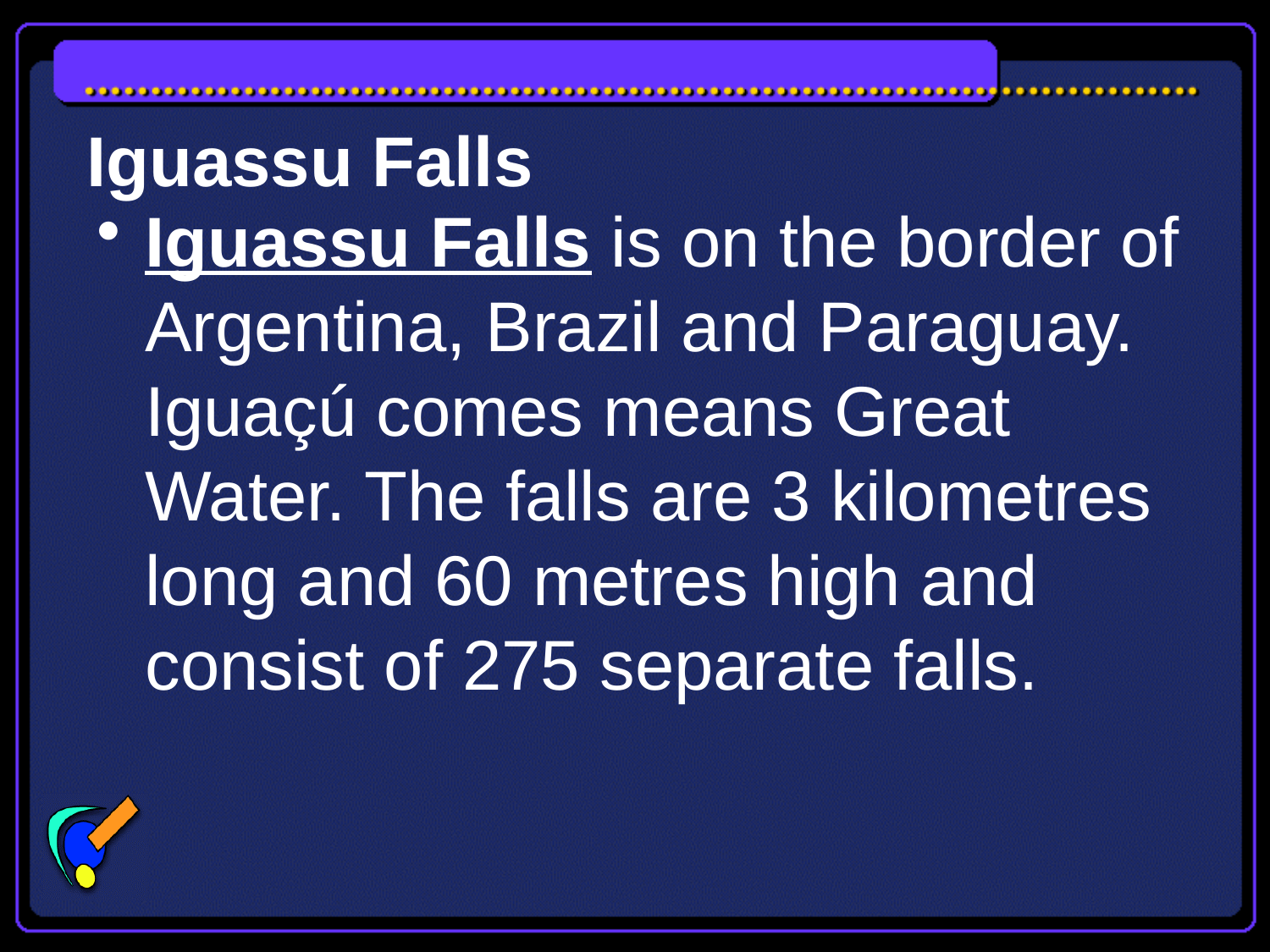

# Iguassu Falls
Iguassu Falls is on the border of Argentina, Brazil and Paraguay. Iguaçú comes means Great Water. The falls are 3 kilometres long and 60 metres high and consist of 275 separate falls.